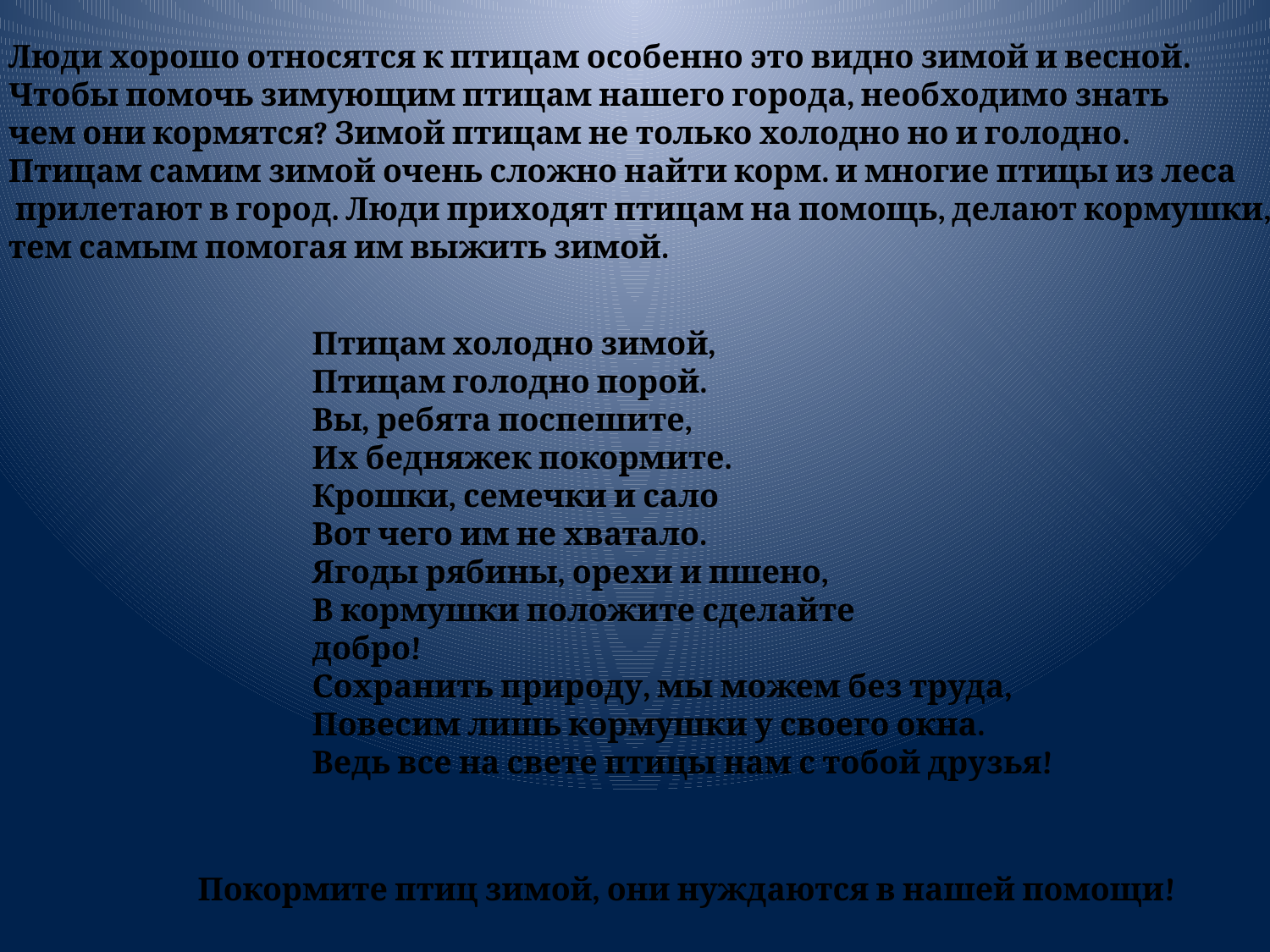

Люди хорошо относятся к птицам особенно это видно зимой и весной.
Чтобы помочь зимующим птицам нашего города, необходимо знать
чем они кормятся? Зимой птицам не только холодно но и голодно.
Птицам самим зимой очень сложно найти корм. и многие птицы из леса
 прилетают в город. Люди приходят птицам на помощь, делают кормушки,
тем самым помогая им выжить зимой.

Птицам холодно зимой,
Птицам голодно порой.
Вы, ребята поспешите,
Их бедняжек покормите.
Крошки, семечки и сало
Вот чего им не хватало.
Ягоды рябины, орехи и пшено,
В кормушки положите сделайте
добро!
Сохранить природу, мы можем без труда,
Повесим лишь кормушки у своего окна.
Ведь все на свете птицы нам с тобой друзья!

Покормите птиц зимой, они нуждаются в нашей помощи!